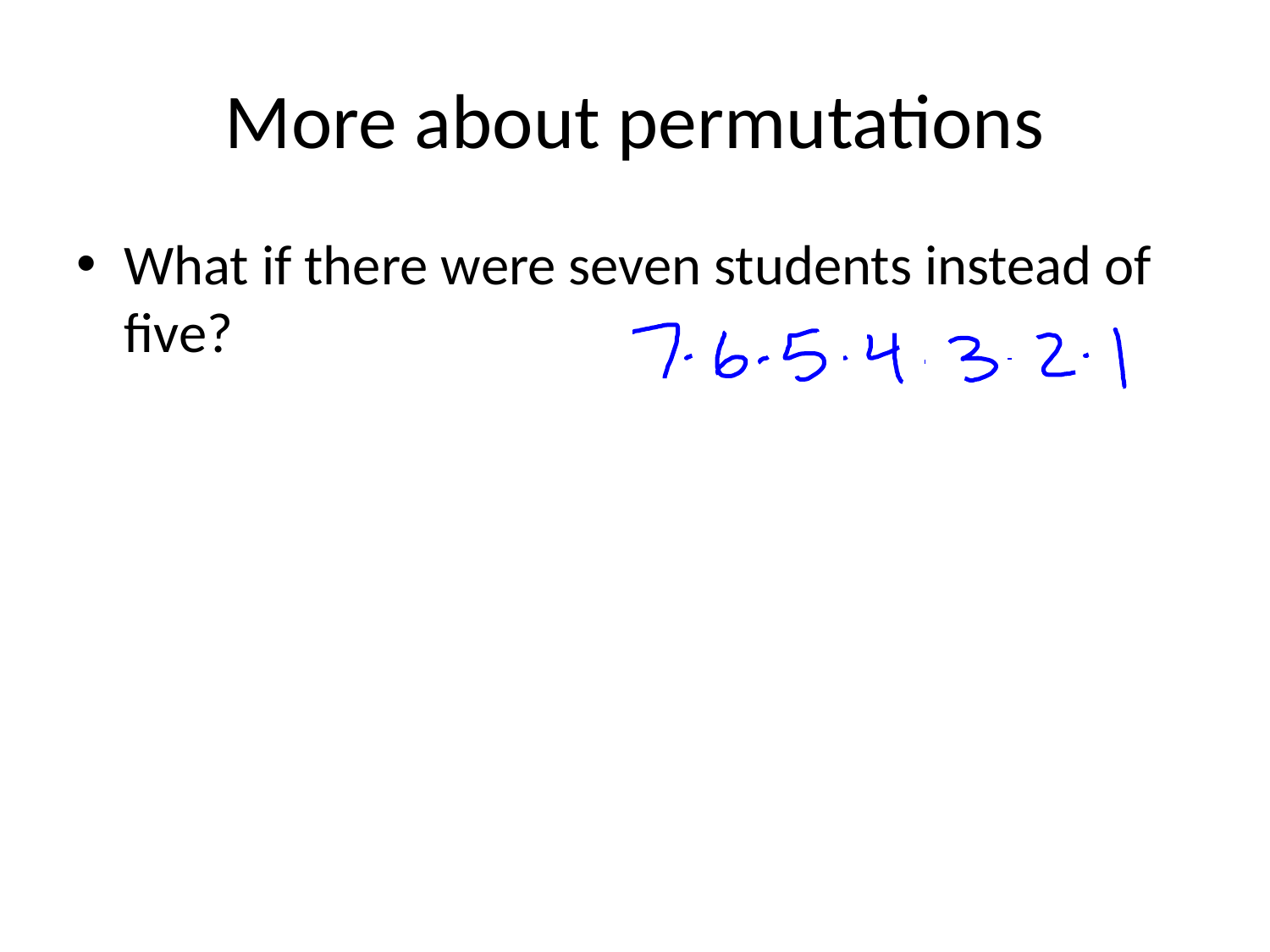

# More about permutations
What if there were seven students instead of five?